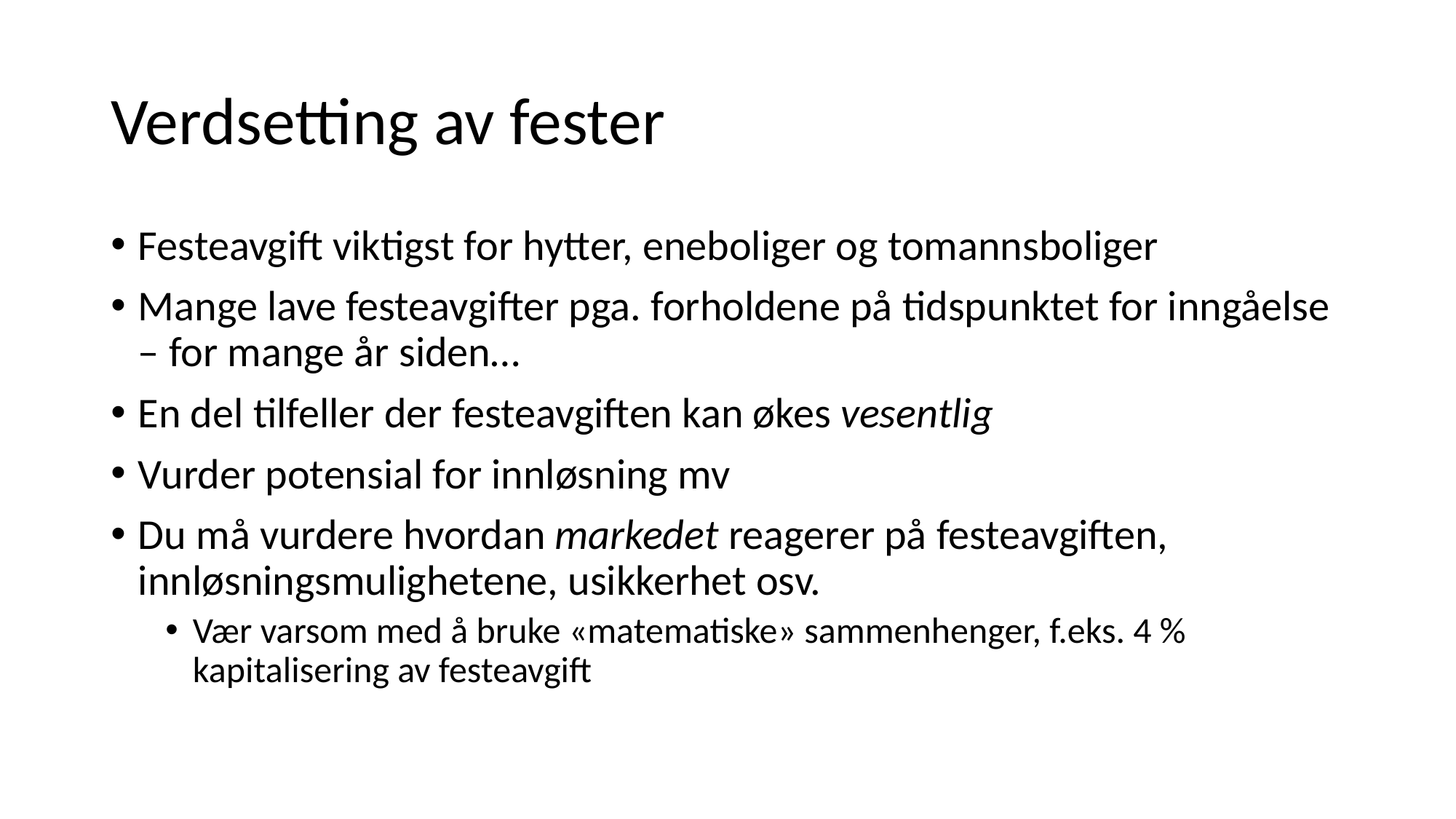

# Verdsetting av fester
Festeavgift viktigst for hytter, eneboliger og tomannsboliger
Mange lave festeavgifter pga. forholdene på tidspunktet for inngåelse – for mange år siden…
En del tilfeller der festeavgiften kan økes vesentlig
Vurder potensial for innløsning mv
Du må vurdere hvordan markedet reagerer på festeavgiften, innløsningsmulighetene, usikkerhet osv.
Vær varsom med å bruke «matematiske» sammenhenger, f.eks. 4 % kapitalisering av festeavgift